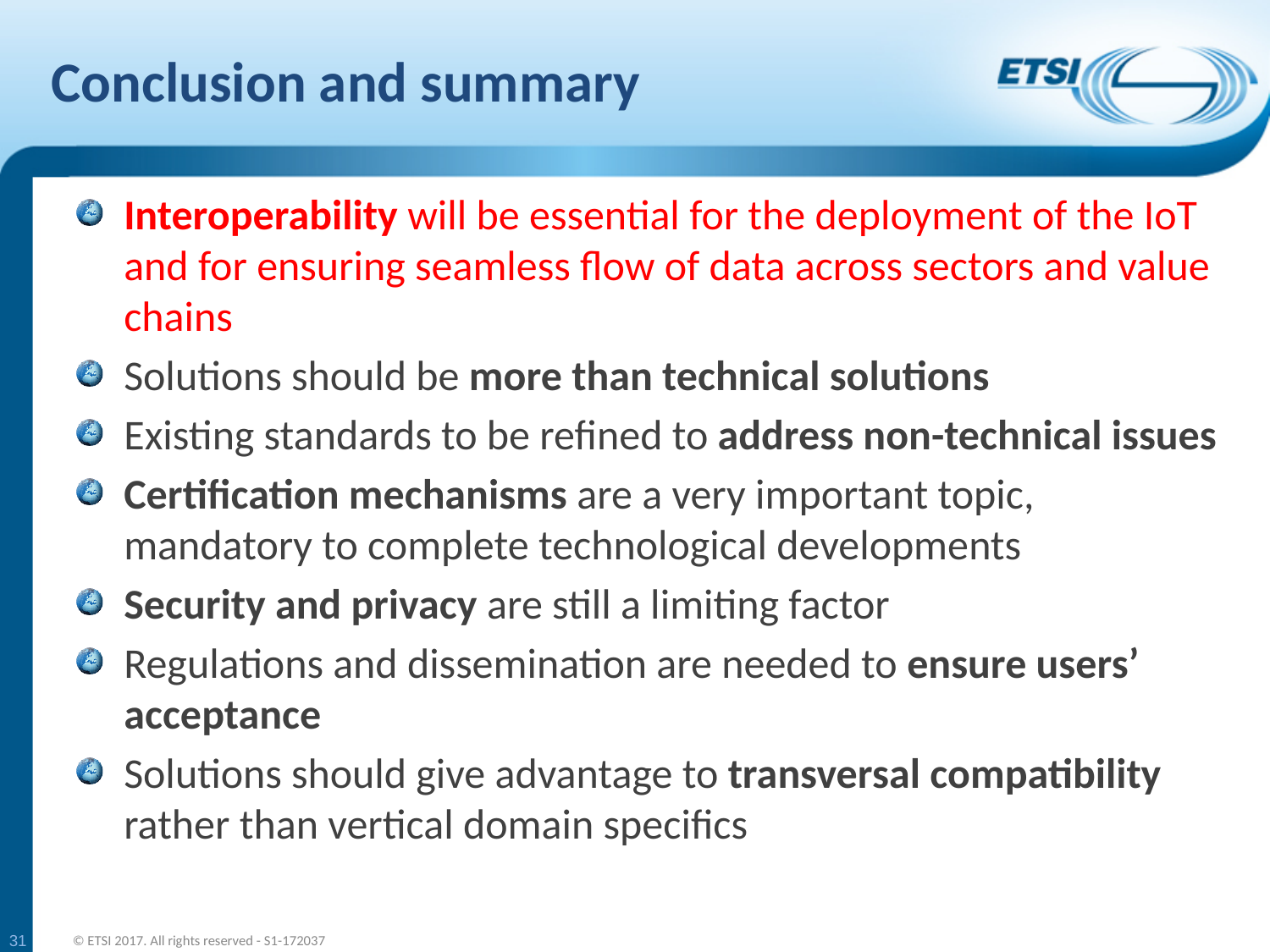

# Conclusion and summary
Interoperability will be essential for the deployment of the IoT and for ensuring seamless flow of data across sectors and value chains
Solutions should be more than technical solutions
Existing standards to be refined to address non-technical issues
Certification mechanisms are a very important topic, mandatory to complete technological developments
Security and privacy are still a limiting factor
Regulations and dissemination are needed to ensure users’ acceptance
Solutions should give advantage to transversal compatibility rather than vertical domain specifics
31
© ETSI 2017. All rights reserved - S1-172037